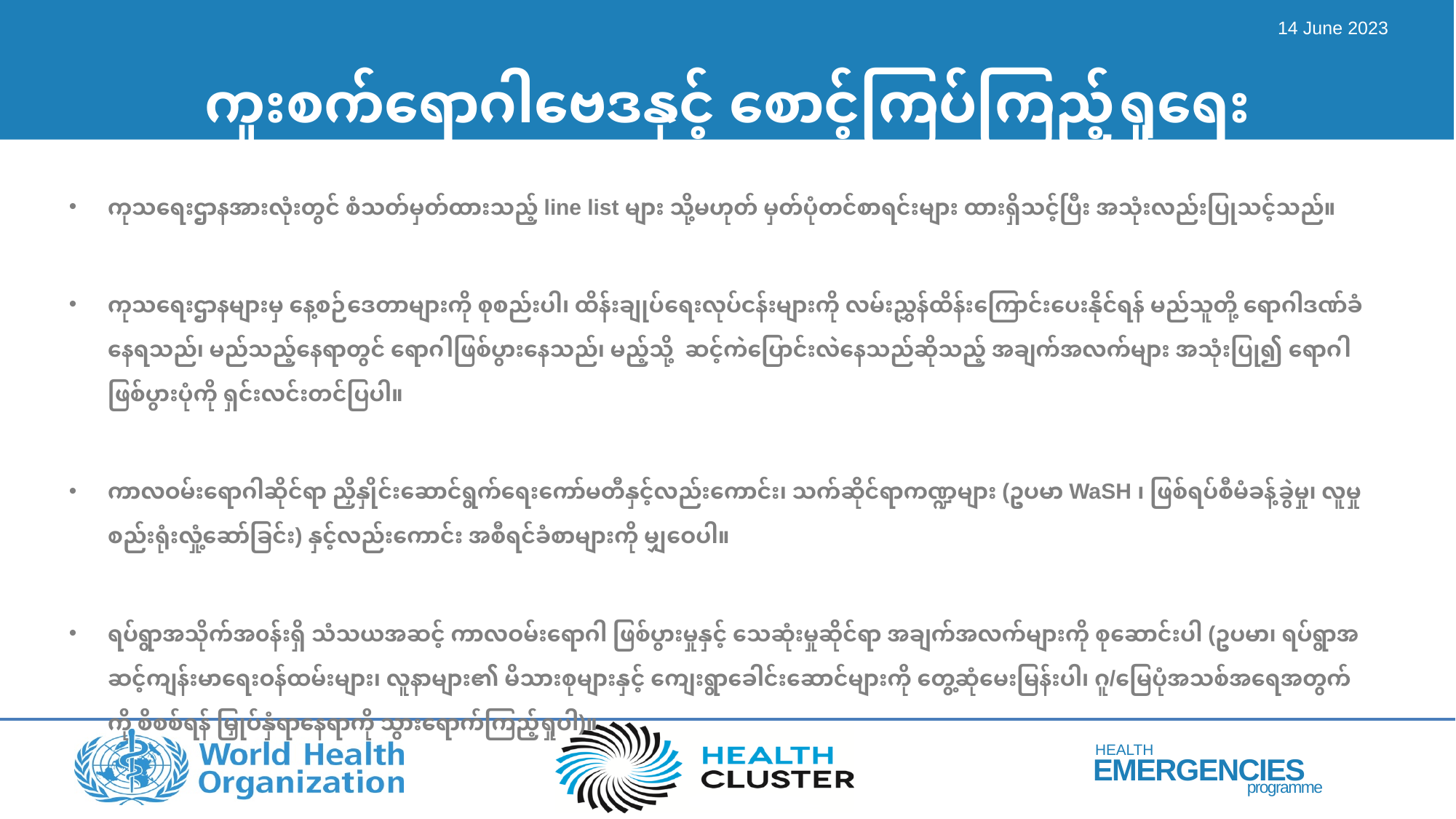

14 June 2023
# ကူးစက်ရောဂါဗေဒနှင့် စောင့်ကြပ်ကြည့်ရှုရေး
ကုသရေးဌာနအားလုံးတွင် စံသတ်မှတ်ထားသည့် line list များ သို့မဟုတ် မှတ်ပုံတင်စာရင်းများ ထားရှိသင့်ပြီး အသုံးလည်းပြုသင့်သည်။

ကုသရေးဌာနများမှ နေ့စဉ်ဒေတာများကို စုစည်းပါ၊ ထိန်းချုပ်ရေးလုပ်ငန်းများကို လမ်းညွှန်ထိန်းကြောင်းပေးနိုင်ရန် မည်သူတို့ ရောဂါဒဏ်ခံနေရသည်၊ မည်သည့်နေရာတွင် ရောဂါဖြစ်ပွားနေသည်၊ မည့်သို့  ဆင့်ကဲပြောင်းလဲနေသည်ဆိုသည့် အချက်အလက်များ အသုံးပြု၍ ရောဂါဖြစ်ပွားပုံကို ရှင်းလင်းတင်ပြပါ။

ကာလဝမ်းရောဂါဆိုင်ရာ ညှိနှိုင်းဆောင်ရွက်ရေးကော်မတီနှင့်လည်းကောင်း၊ သက်ဆိုင်ရာကဏ္ဍများ (ဥပမာ WaSH ၊ ဖြစ်ရပ်စီမံခန့်ခွဲမှု၊ လူမှုစည်းရုံးလှုံ့ဆော်ခြင်း) နှင့်လည်းကောင်း အစီရင်ခံစာများကို မျှဝေပါ။

ရပ်ရွာအသိုက်အ၀န်းရှိ သံသယအဆင့် ကာလဝမ်းရောဂါ ဖြစ်ပွားမှုနှင့် သေဆုံးမှုဆိုင်ရာ အချက်အလက်များကို စုဆောင်းပါ (ဥပမာ၊ ရပ်ရွာအဆင့်ကျန်းမာရေးဝန်ထမ်းများ၊ လူနာများ၏ မိသားစုများနှင့် ကျေးရွာခေါင်းဆောင်များကို တွေ့ဆုံမေးမြန်းပါ၊ ဂူ/မြေပုံအသစ်အရေအတွက်ကို စိစစ်ရန် မြှုပ်နှံရာနေရာကို သွားရောက်ကြည့်ရှုပါ)။